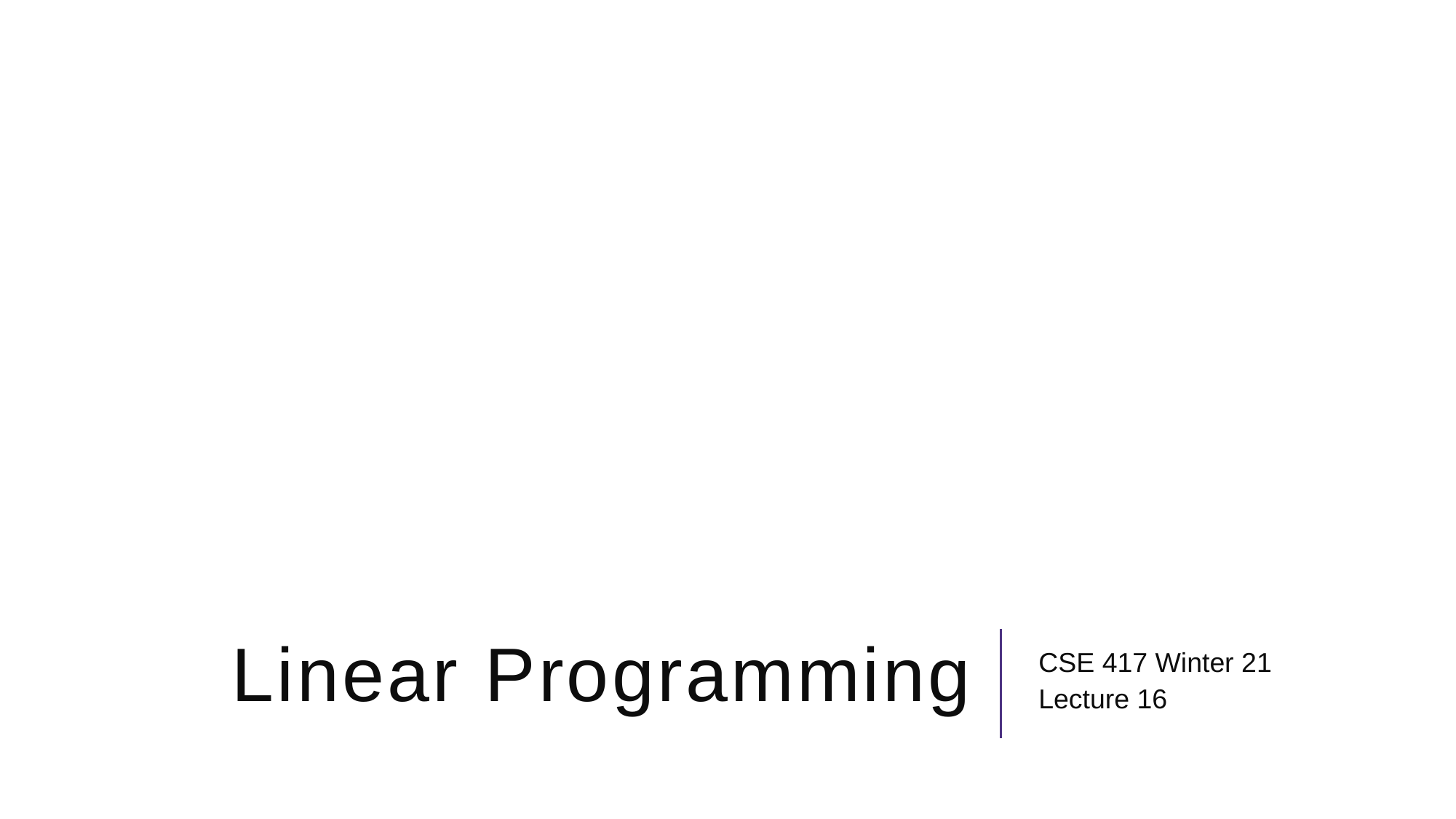

# Linear Programming
CSE 417 Winter 21
Lecture 16